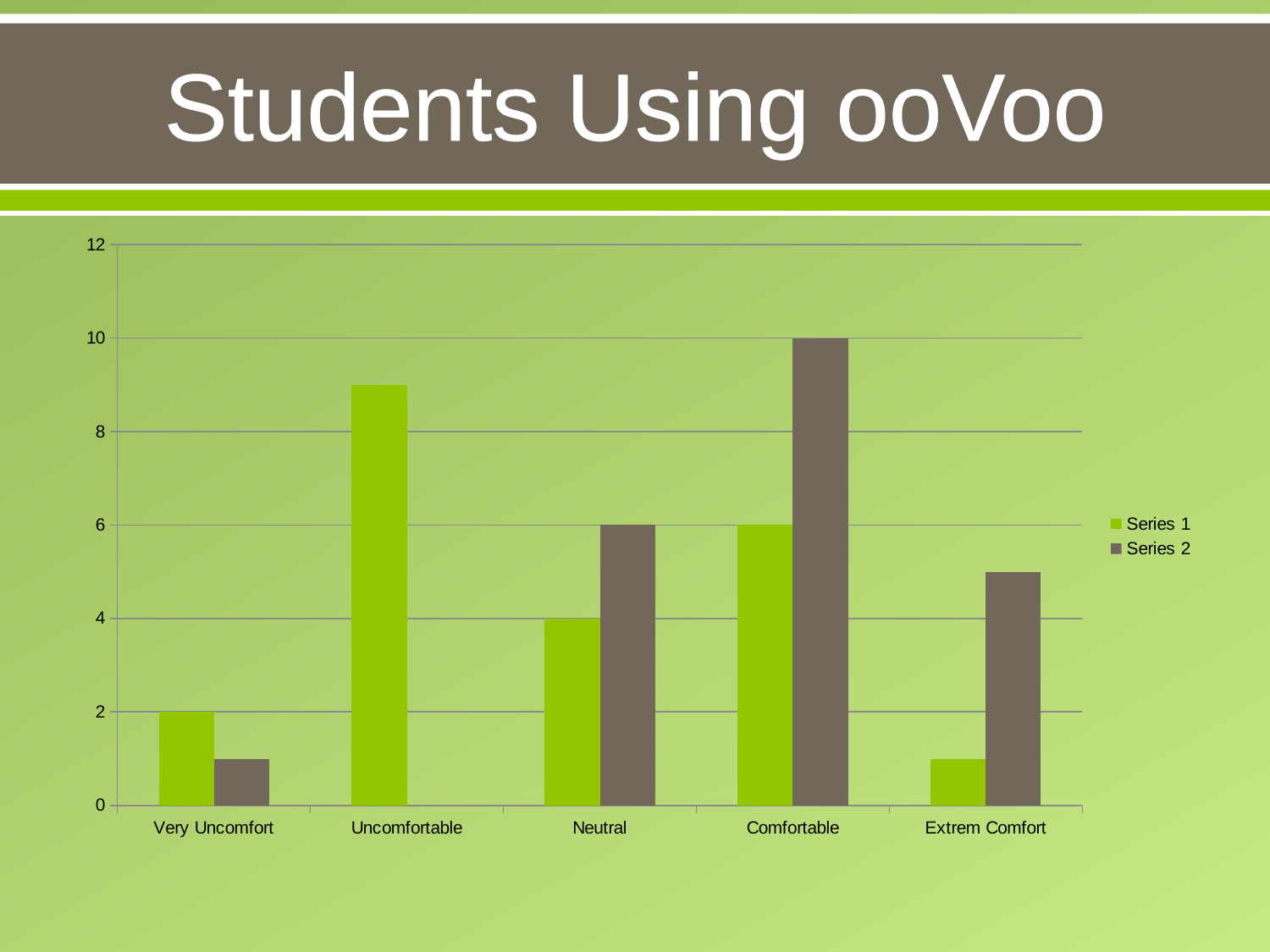

# Students Using ooVoo

### Chart

| Category | Series 1 | Series 2 |
|---|---|---|
| Very Uncomfort | 2.0 | 1.0 |
| Uncomfortable | 9.0 | 0.0 |
| Neutral | 4.0 | 6.0 |
| Comfortable | 6.0 | 10.0 |
| Extrem Comfort | 1.0 | 5.0 |